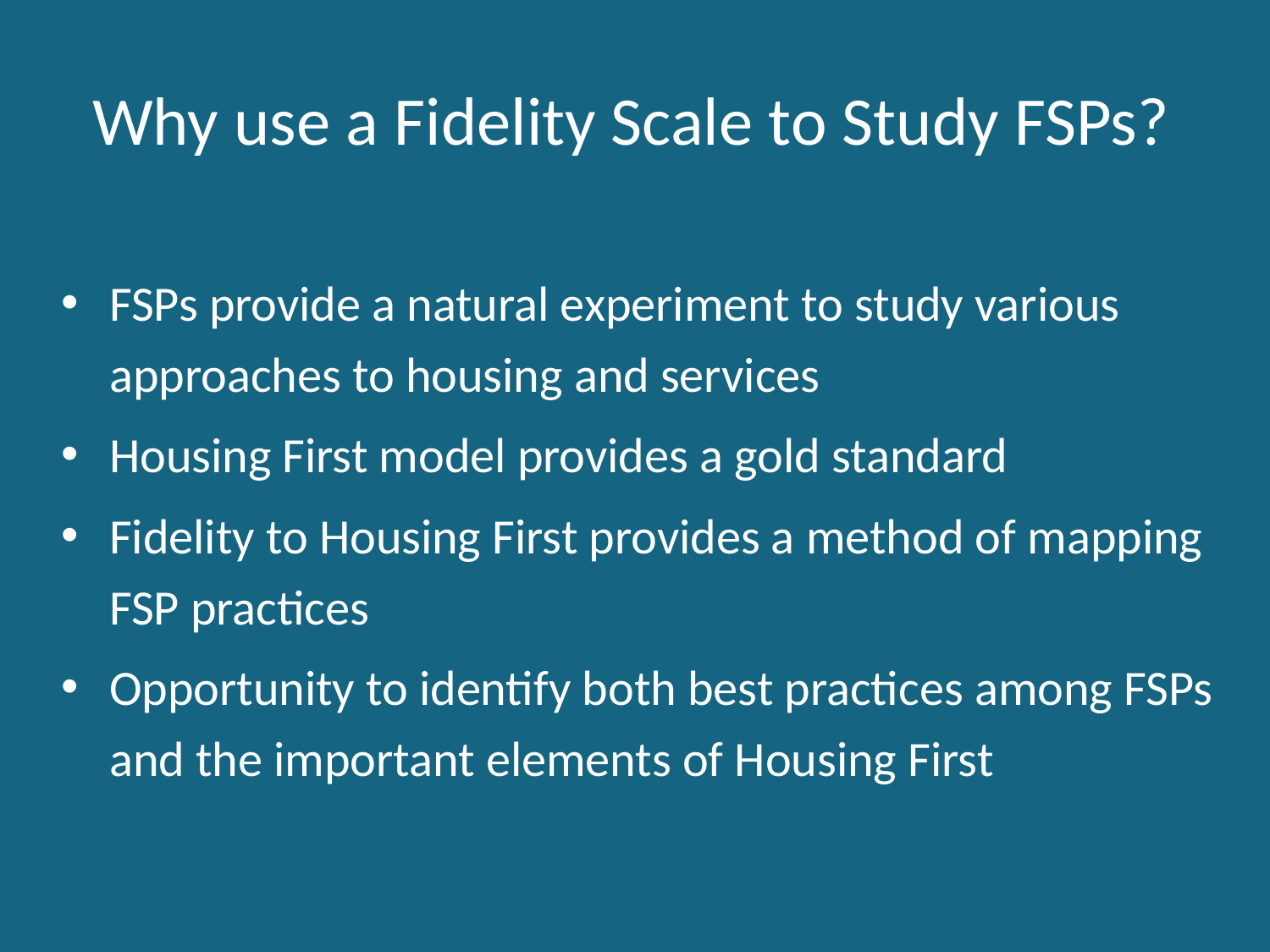

# Why use a Fidelity Scale to Study FSPs?
FSPs provide a natural experiment to study various approaches to housing and services
Housing First model provides a gold standard
Fidelity to Housing First provides a method of mapping FSP practices
Opportunity to identify both best practices among FSPs and the important elements of Housing First